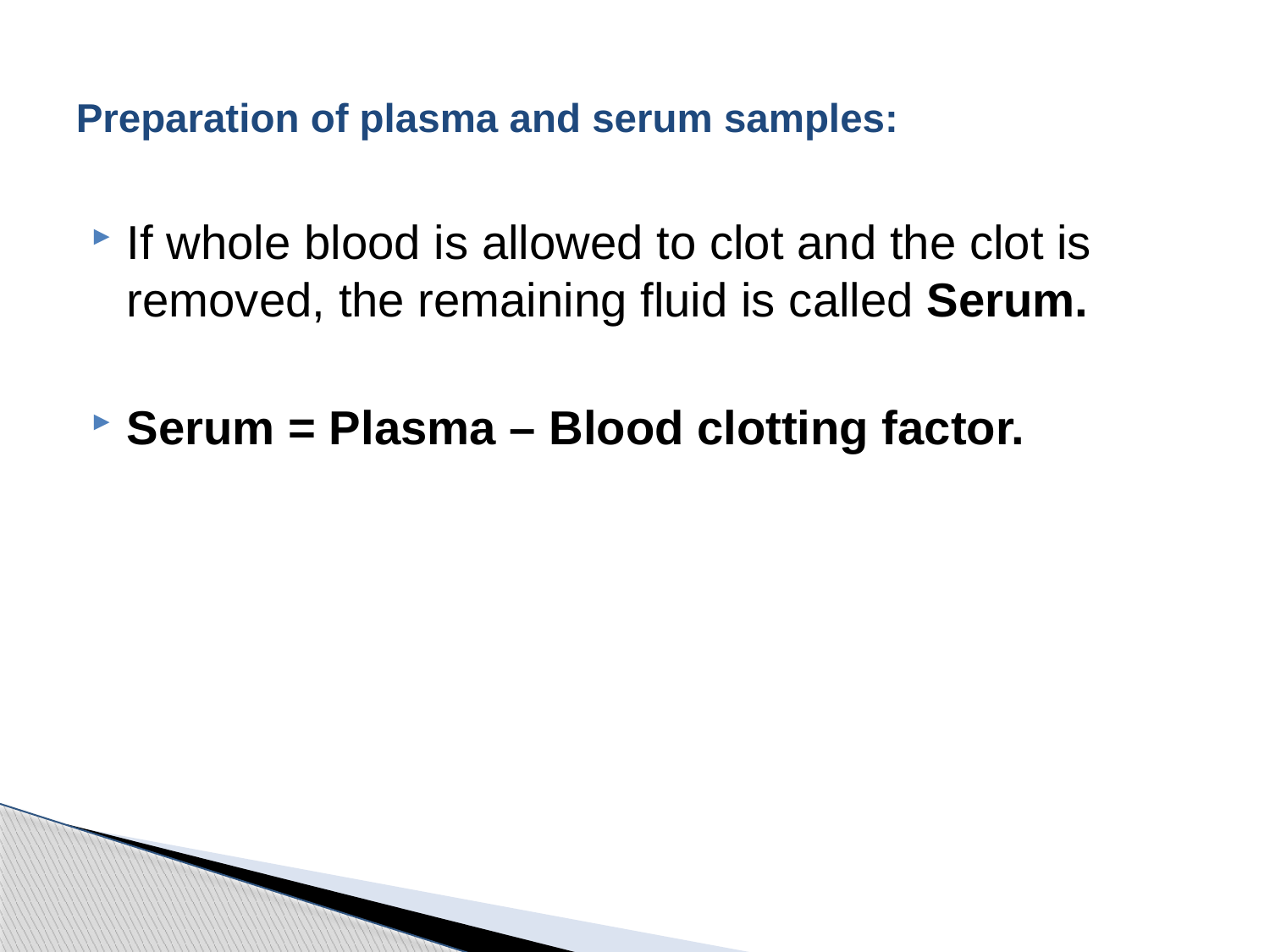

# Preparation of plasma and serum samples:
If whole blood is allowed to clot and the clot is removed, the remaining fluid is called Serum.

Serum = Plasma – Blood clotting factor.